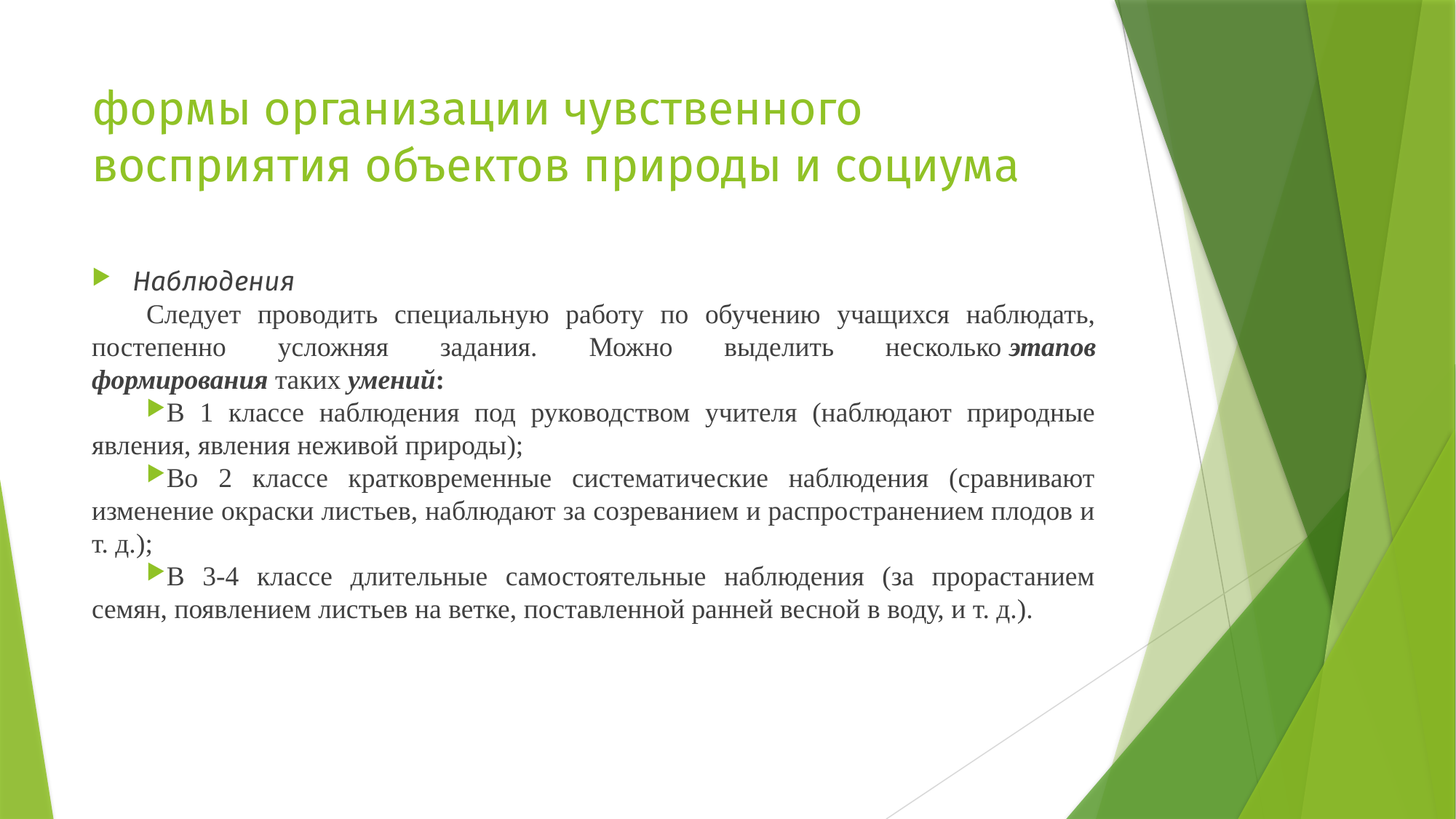

# формы организации чувственного восприятия объектов природы и социума
Наблюдения
Следует проводить специальную работу по обучению учащихся наблюдать, постепенно усложняя задания. Можно выделить несколько этапов формирования таких умений:
В 1 классе наблюдения под руководством учителя (наблюдают природные явления, явления неживой природы);
Во 2 классе кратковременные систематические наблюдения (сравнивают изменение окраски листьев, наблюдают за созреванием и распространением плодов и т. д.);
В 3-4 классе длительные самостоятельные наблюдения (за прорастанием семян, появлением листьев на ветке, поставленной ранней весной в воду, и т. д.).